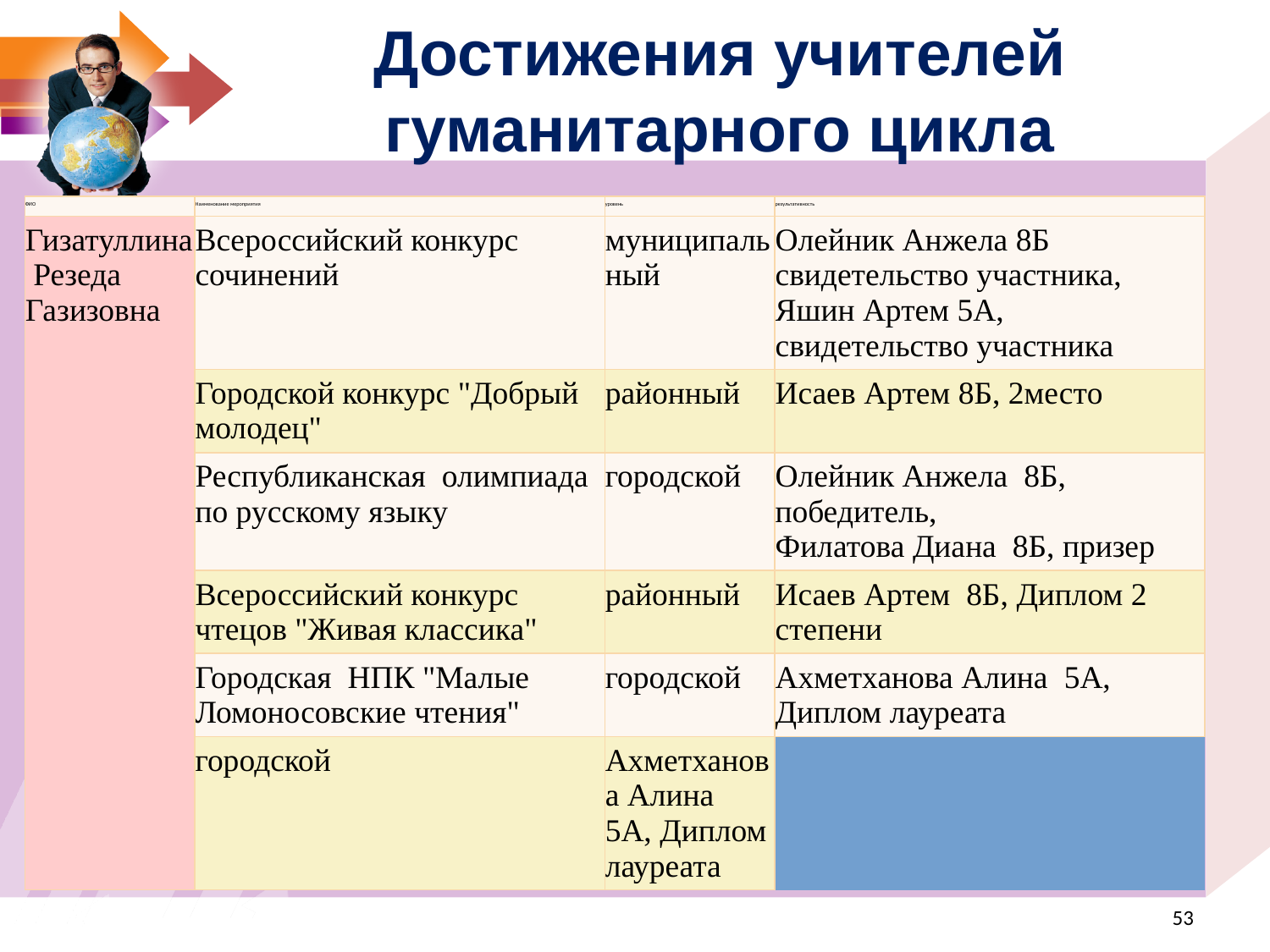

Достижения учителей гуманитарного цикла
| ФИО | Наименование мероприятия | уровень | результативность |
| --- | --- | --- | --- |
| Гизатуллина Резеда Газизовна | Всероссийский конкурс сочинений | муниципальный | Олейник Анжела 8Б свидетельство участника, Яшин Артем 5А, свидетельство участника |
|  | Городской конкурс "Добрый молодец" | районный | Исаев Артем 8Б, 2место |
|  | Республиканская олимпиада по русскому языку | городской | Олейник Анжела 8Б, победитель, Филатова Диана 8Б, призер |
|  | Всероссийский конкурс чтецов "Живая классика" | районный | Исаев Артем 8Б, Диплом 2 степени |
|  | Городская НПК "Малые Ломоносовские чтения" | городской | Ахметханова Алина 5А, Диплом лауреата |
| Городская НПК "Малые Ломоносовские чтения" | городской | Ахметханова Алина 5А, Диплом лауреата |
53